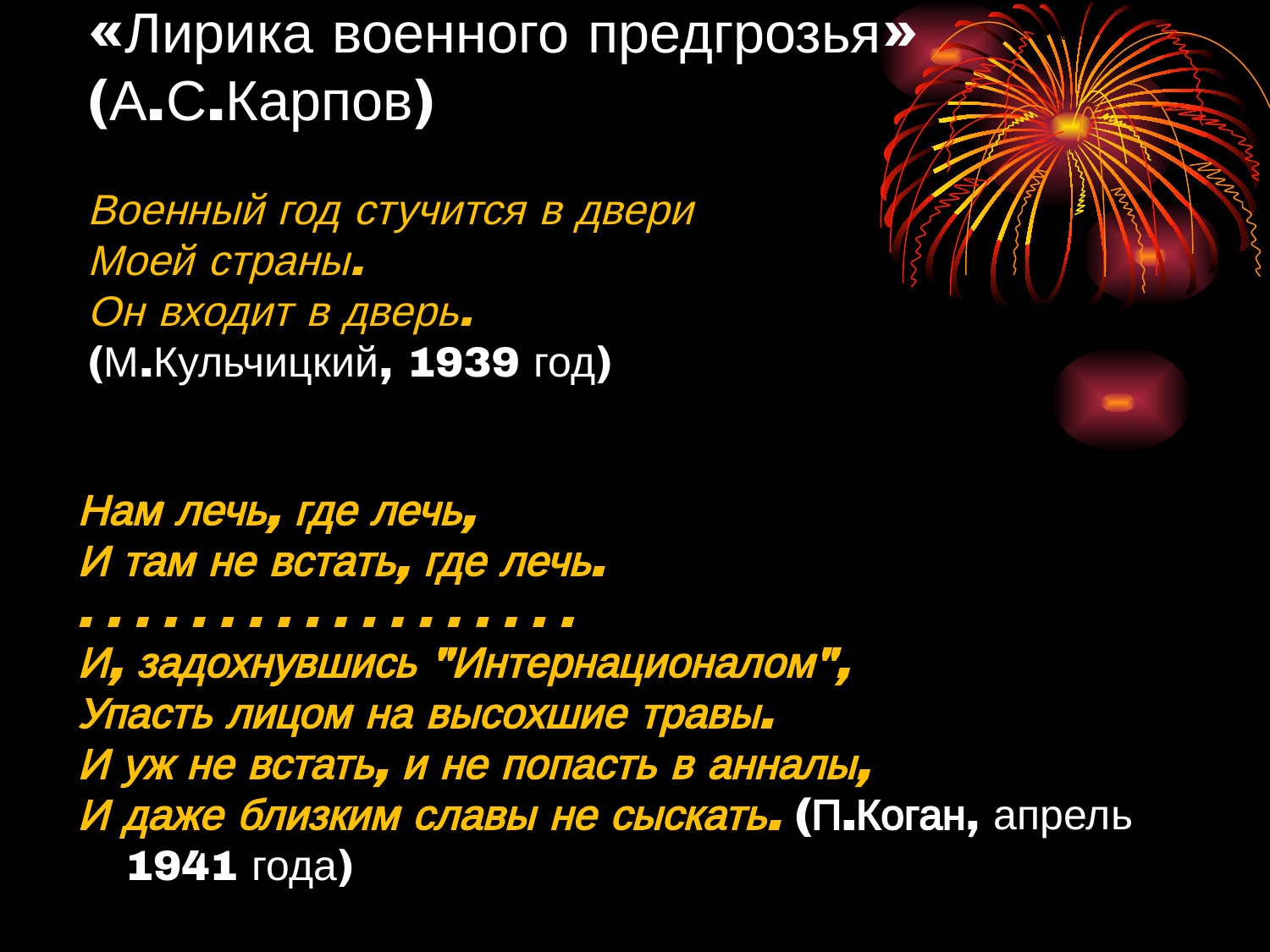

# «Лирика военного предгрозья» (А.С.Карпов) Военный год стучится в двери Моей страны. Он входит в дверь. (М.Кульчицкий, 1939 год)
Нам лечь, где лечь,
И там не встать, где лечь.
. . . . . . . . . . . . . . . . . .
И, задохнувшись "Интернационалом",
Упасть лицом на высохшие травы.
И уж не встать, и не попасть в анналы,
И даже близким славы не сыскать. (П.Коган, апрель 1941 года)